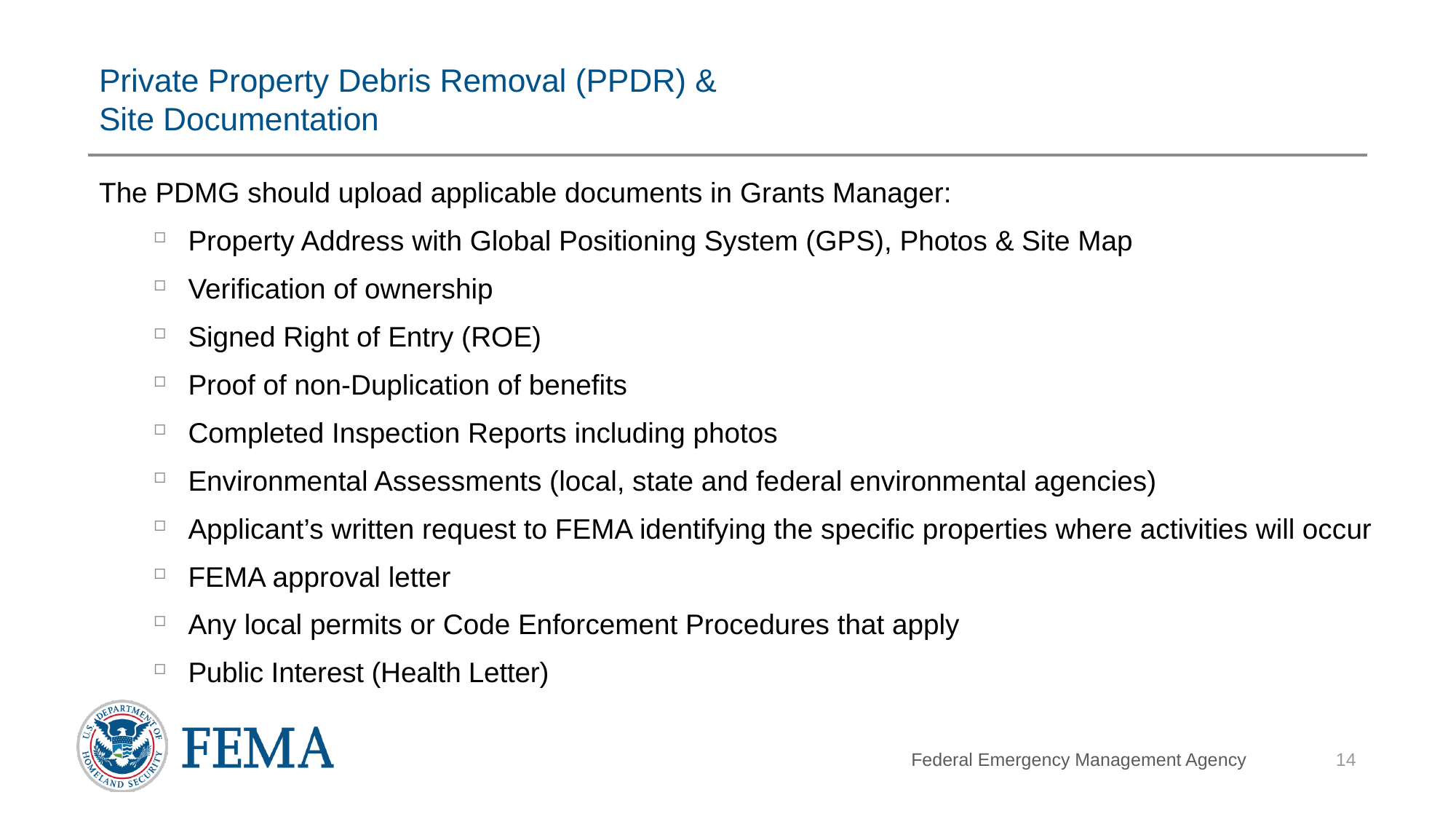

# Private Property Debris Removal (PPDR) & Site Documentation
The PDMG should upload applicable documents in Grants Manager:
Property Address with Global Positioning System (GPS), Photos & Site Map
Verification of ownership
Signed Right of Entry (ROE)
Proof of non-Duplication of benefits
Completed Inspection Reports including photos
Environmental Assessments (local, state and federal environmental agencies)
Applicant’s written request to FEMA identifying the specific properties where activities will occur
FEMA approval letter
Any local permits or Code Enforcement Procedures that apply
Public Interest (Health Letter)

14